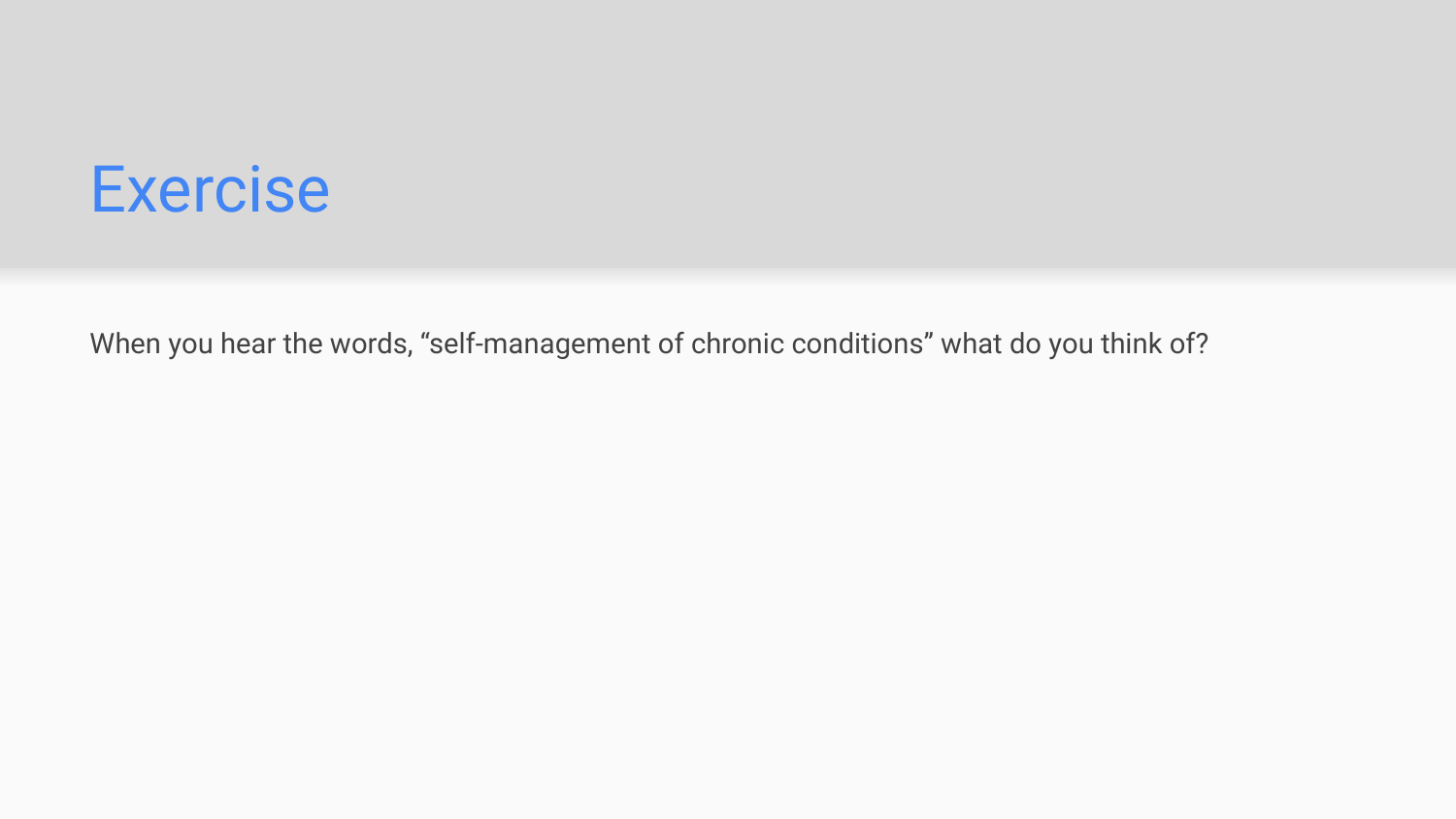

# Exercise
When you hear the words, “self-management of chronic conditions” what do you think of?